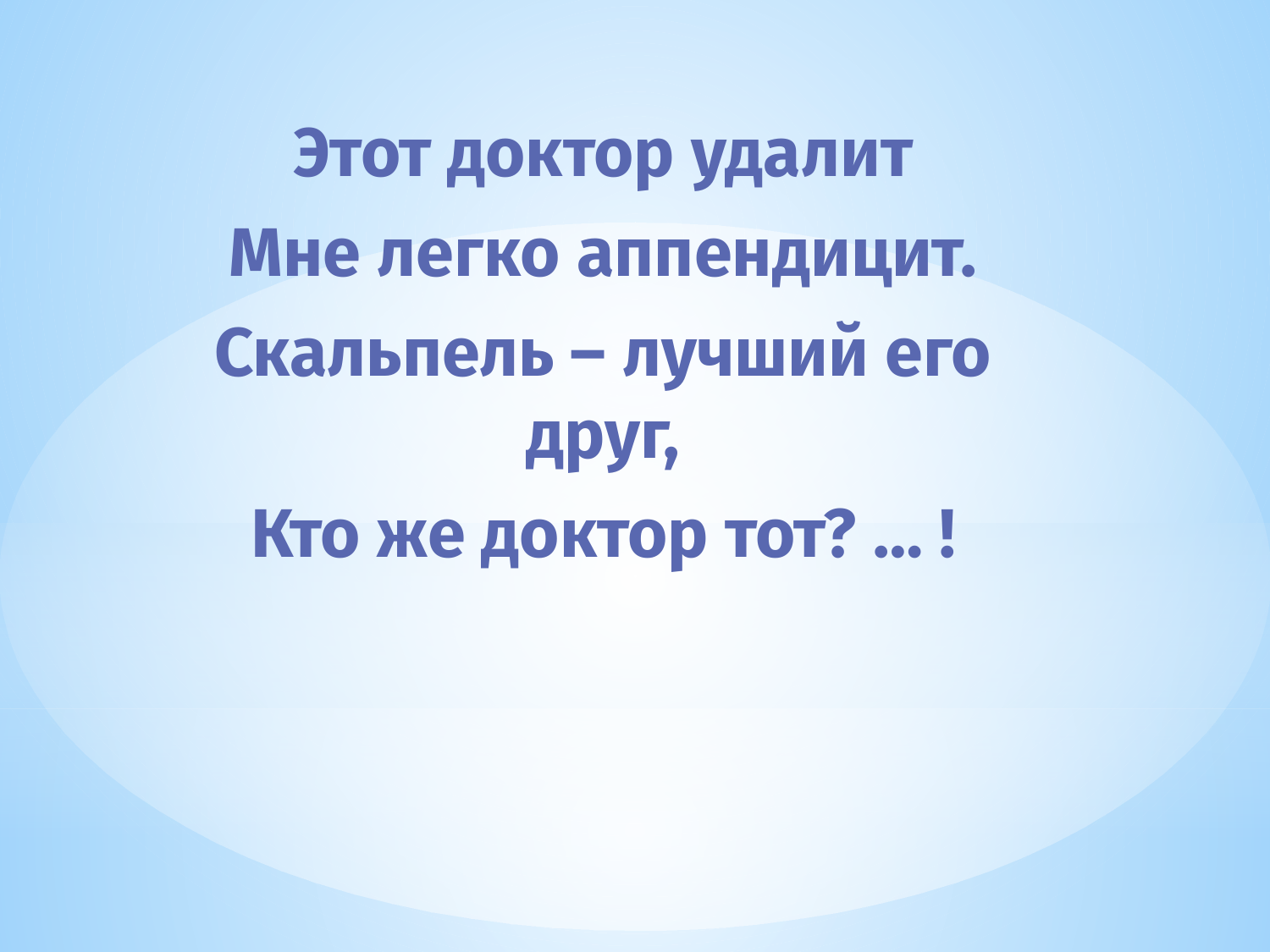

Этот доктор удалит
Мне легко аппендицит.
Скальпель – лучший его друг,
Кто же доктор тот? … !

#